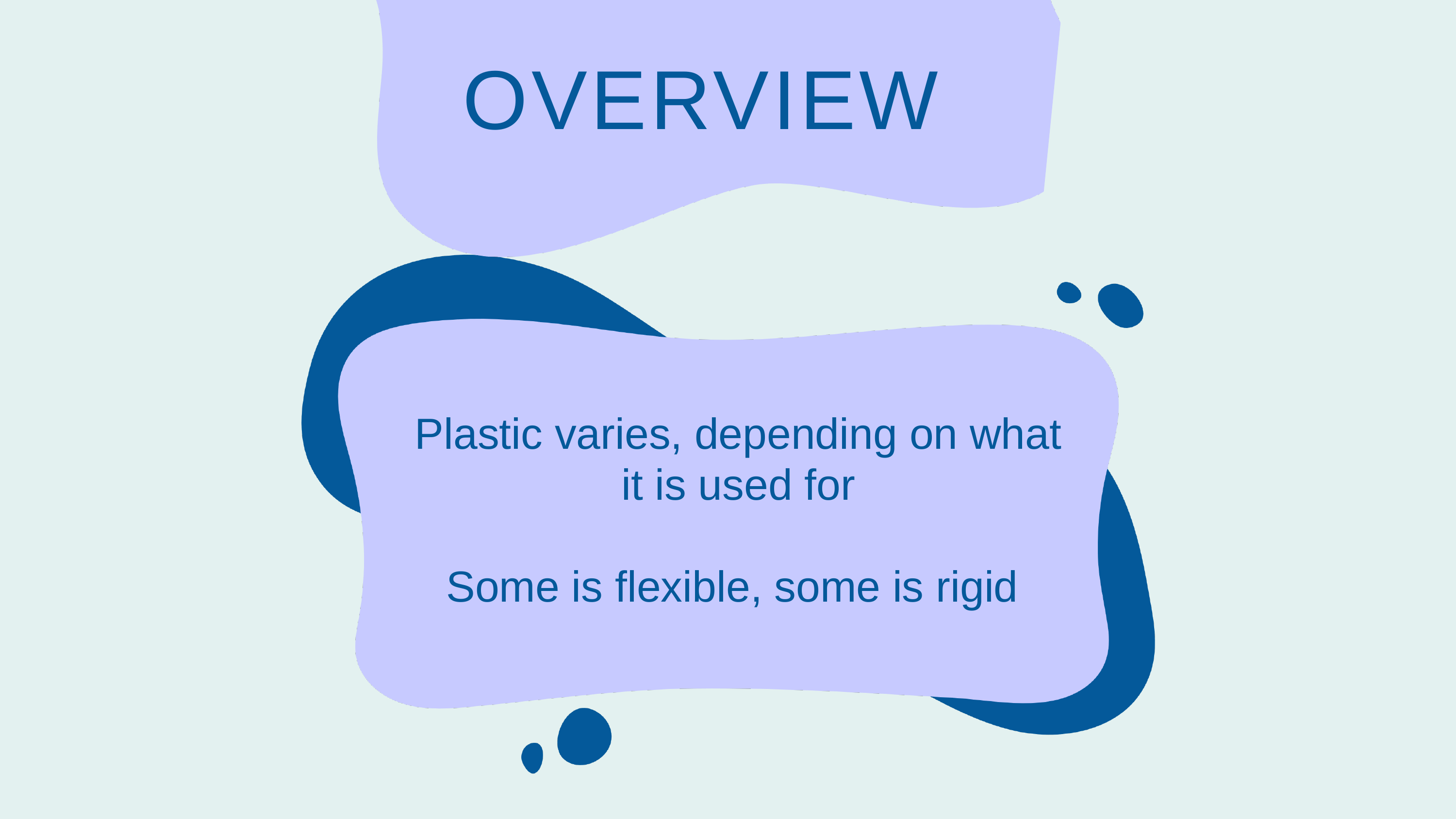

OVERVIEW

Plastic varies, depending on what it is used for

Some is flexible, some is rigid